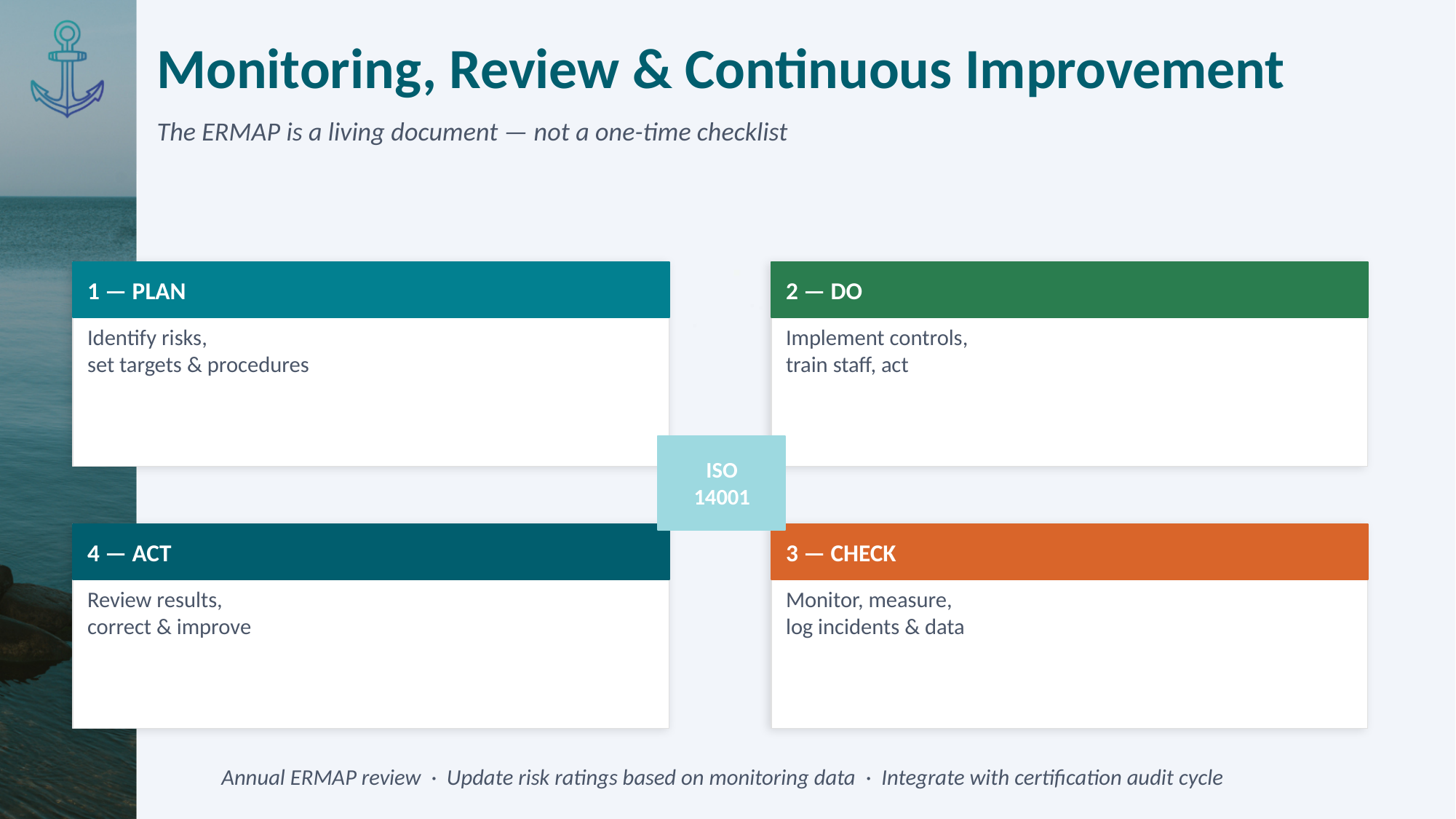

Monitoring, Review & Continuous Improvement
The ERMAP is a living document — not a one-time checklist

1 — PLAN

2 — DO
Identify risks,
set targets & procedures
Implement controls,
train staff, act
ISO
14001

4 — ACT

3 — CHECK
Review results,
correct & improve
Monitor, measure,
log incidents & data
Annual ERMAP review  ·  Update risk ratings based on monitoring data  ·  Integrate with certification audit cycle